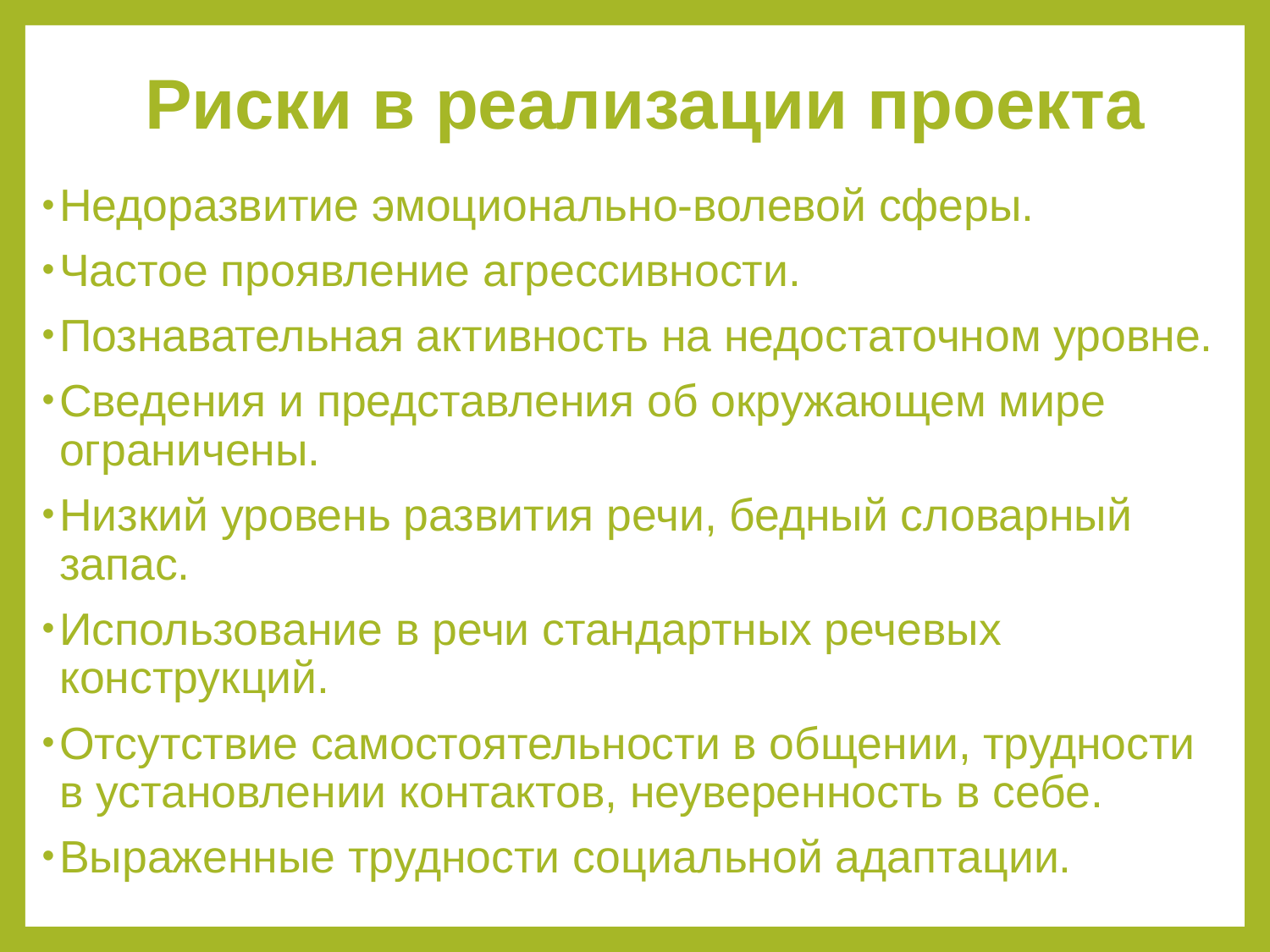

# Риски в реализации проекта
Недоразвитие эмоционально-волевой сферы.
Частое проявление агрессивности.
Познавательная активность на недостаточном уровне.
Сведения и представления об окружающем мире ограничены.
Низкий уровень развития речи, бедный словарный запас.
Использование в речи стандартных речевых конструкций.
Отсутствие самостоятельности в общении, трудности в установлении контактов, неуверенность в себе.
Выраженные трудности социальной адаптации.